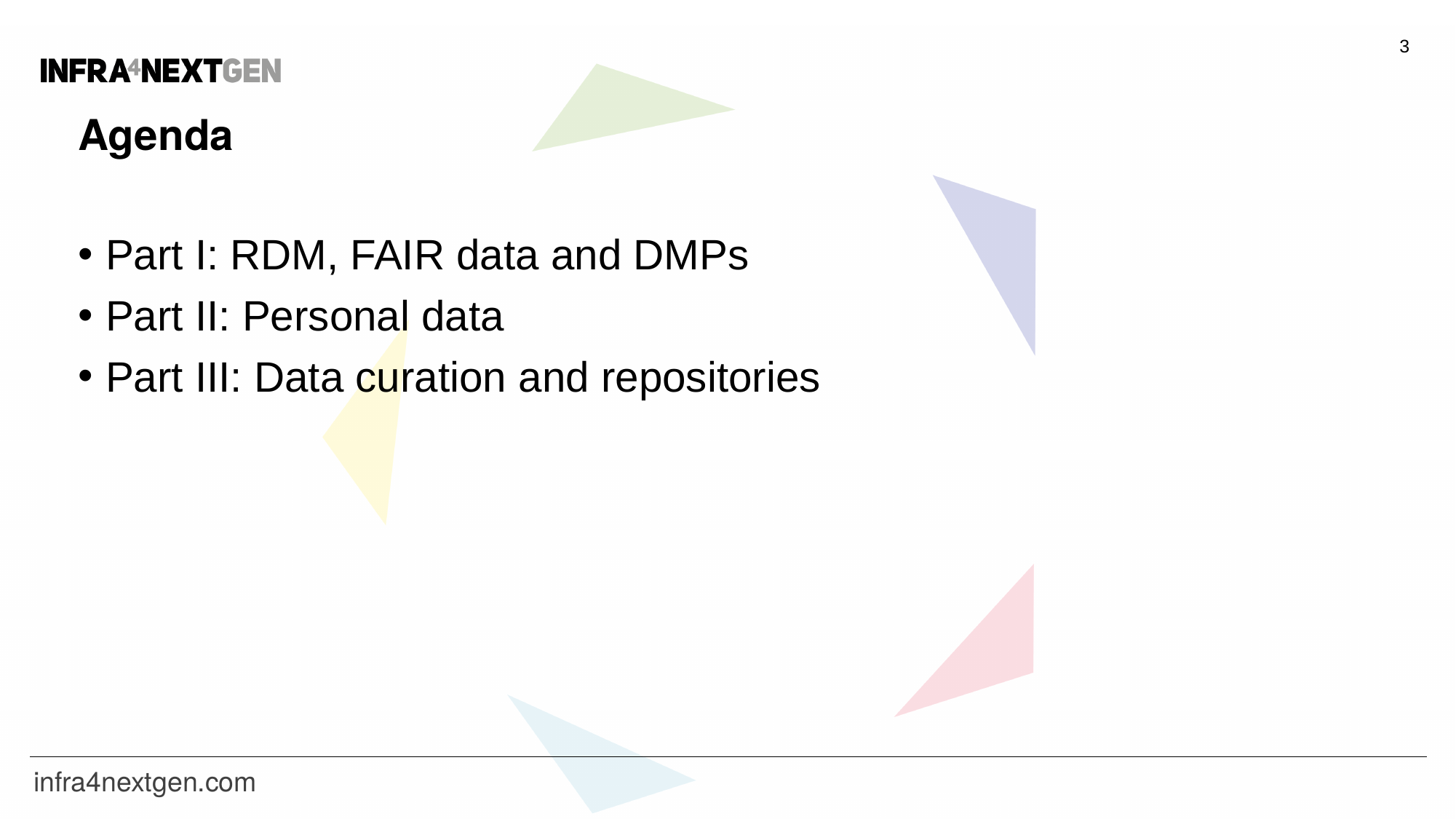

3
# Agenda
Part I: RDM, FAIR data and DMPs
Part II: Personal data
Part III: Data curation and repositories
infra4nextgen.com